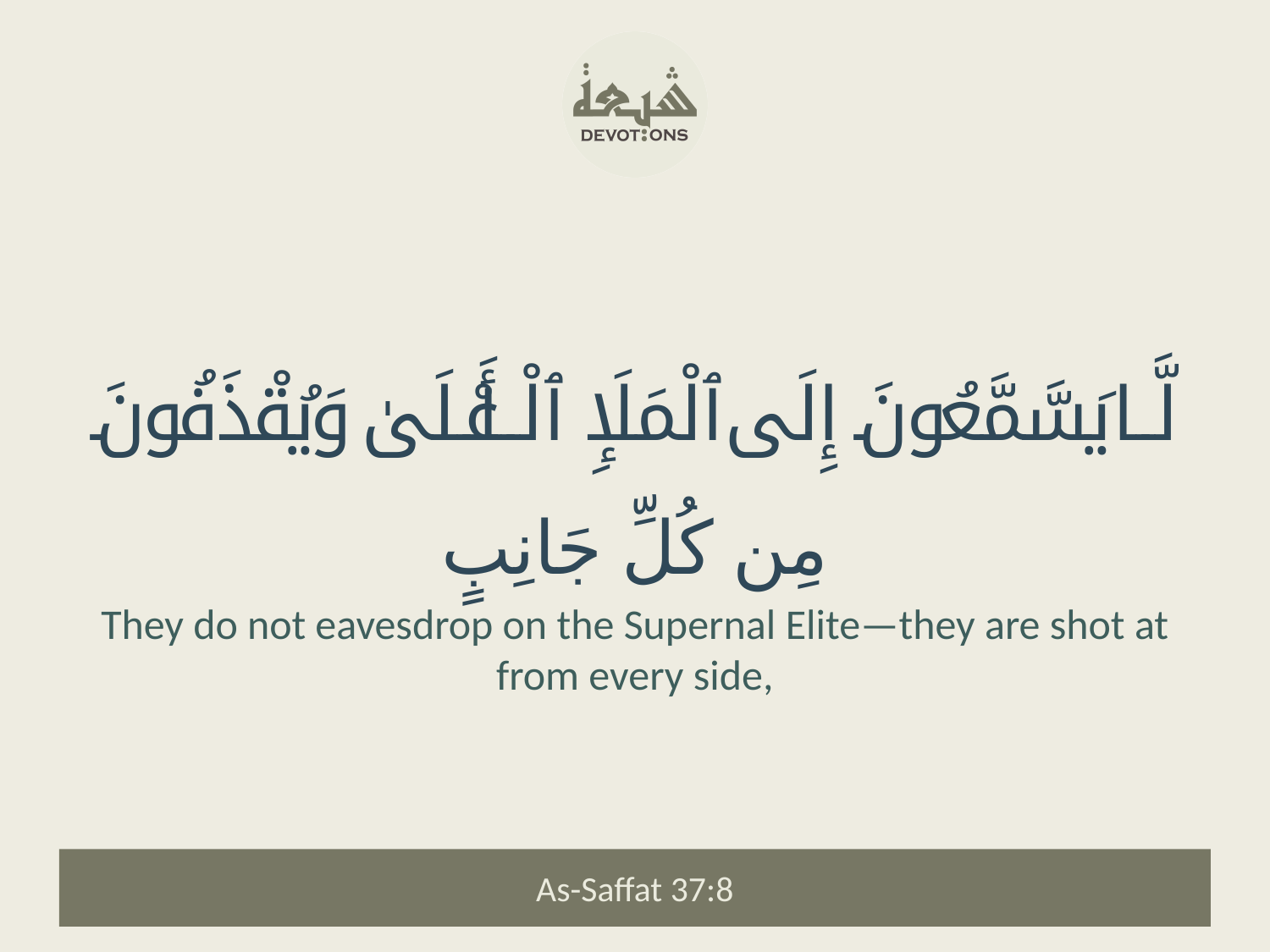

لَّا يَسَّمَّعُونَ إِلَى ٱلْمَلَإِ ٱلْأَعْلَىٰ وَيُقْذَفُونَ مِن كُلِّ جَانِبٍ
They do not eavesdrop on the Supernal Elite—they are shot at from every side,
As-Saffat 37:8